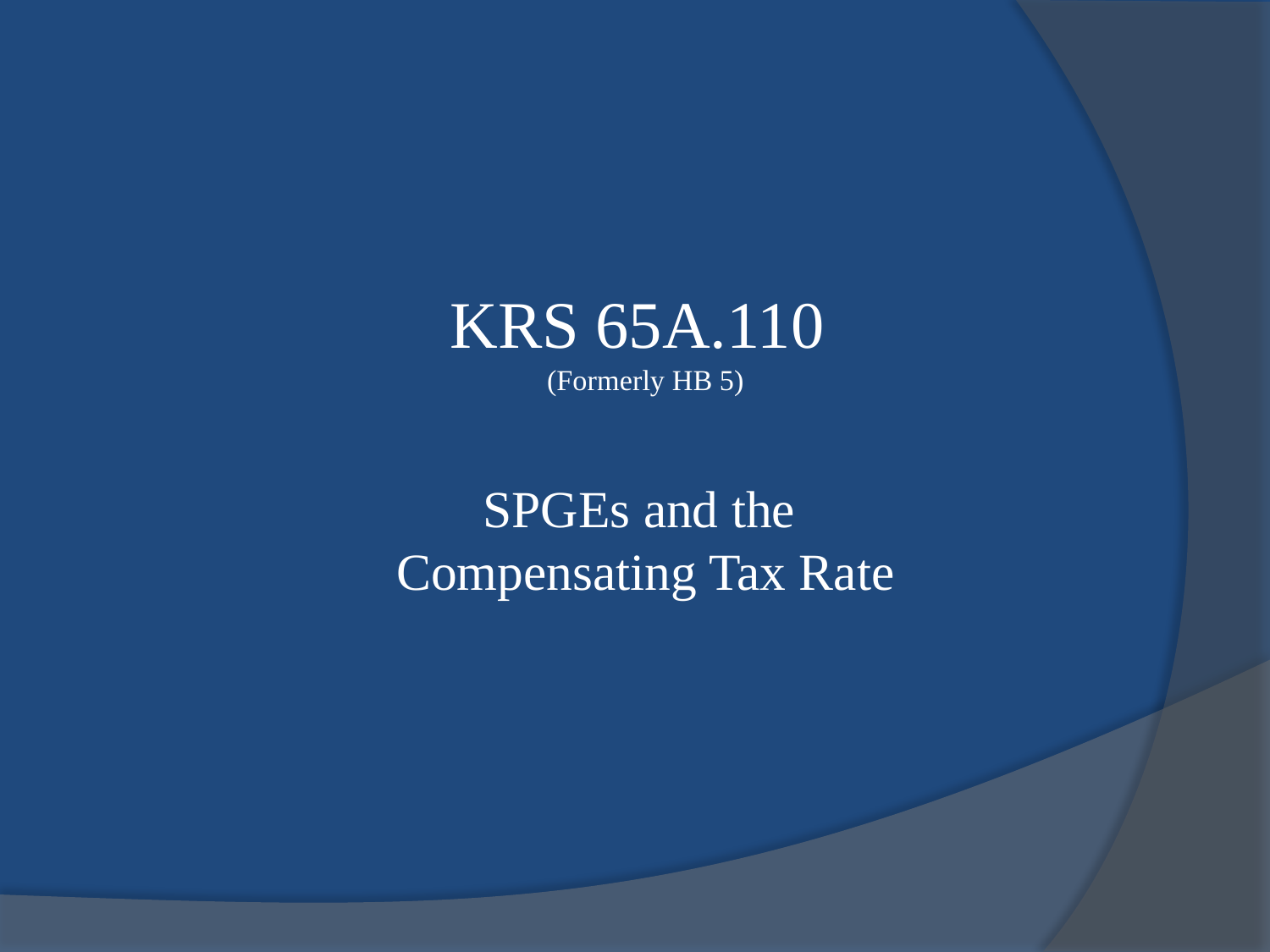

# KRS 65A.110 (Formerly HB 5) SPGEs and the Compensating Tax Rate